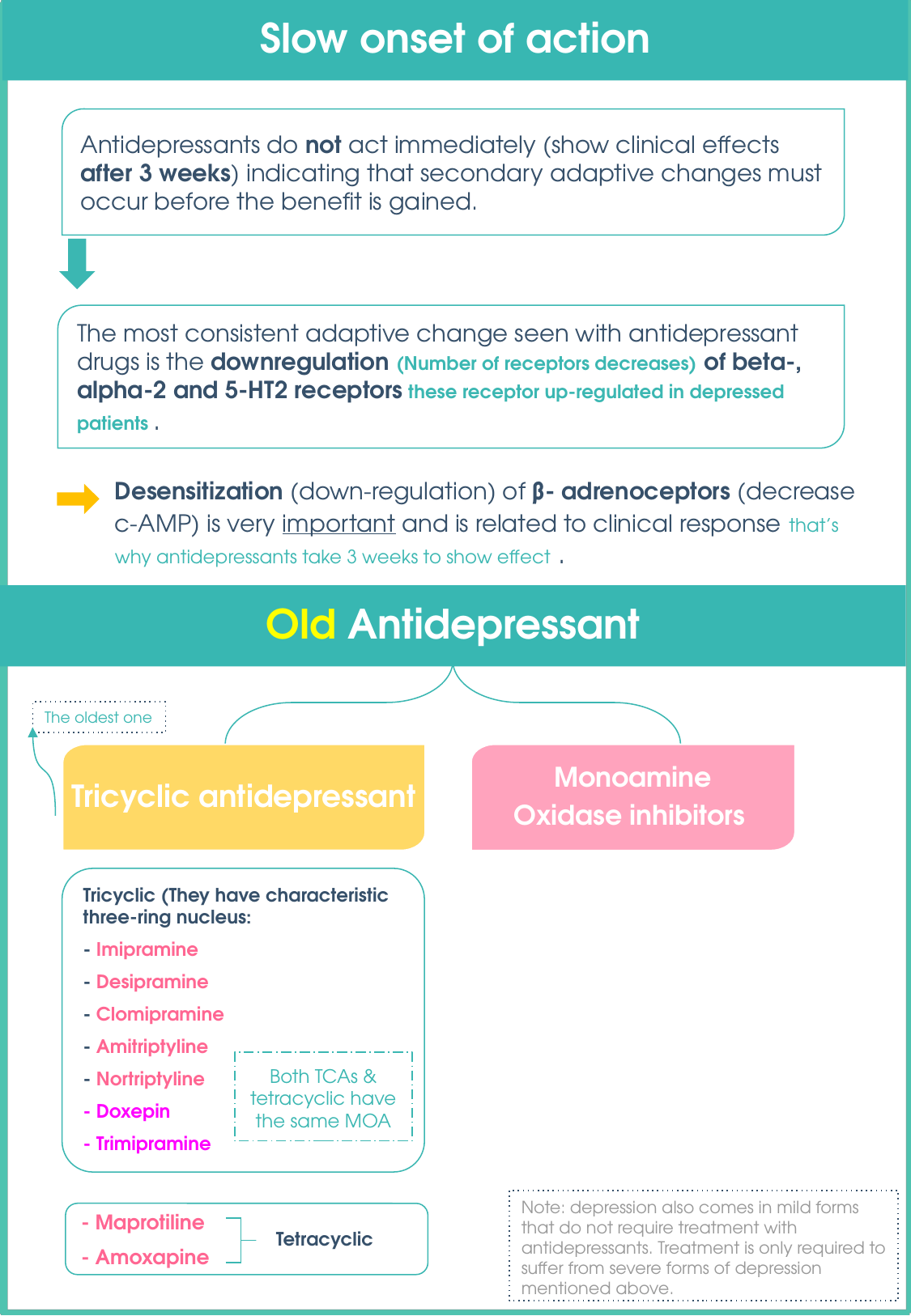

Slow onset of action
Antidepressants do not act immediately (show clinical effects after 3 weeks) indicating that secondary adaptive changes must occur before the benefit is gained.

The most consistent adaptive change seen with antidepressant drugs is the downregulation (Number of receptors decreases) of beta-, alpha-2 and 5-HT2 receptors these receptor up-regulated in depressed patients .
Desensitization (down-regulation) of β- adrenoceptors (decrease c-AMP) is very important and is related to clinical response that’s why antidepressants take 3 weeks to show effect .

Old Antidepressant
Tricyclic antidepressant
Monoamine
 Oxidase inhibitors
The oldest one
Tricyclic (They have characteristic three-ring nucleus:
- Imipramine
- Desipramine
- Clomipramine
- Amitriptyline
- Nortriptyline
- Doxepin
- Trimipramine
Both TCAs & tetracyclic have the same MOA
Note: depression also comes in mild forms that do not require treatment with antidepressants. Treatment is only required to suffer from severe forms of depression mentioned above.
- Maprotiline
- Amoxapine

Tetracyclic